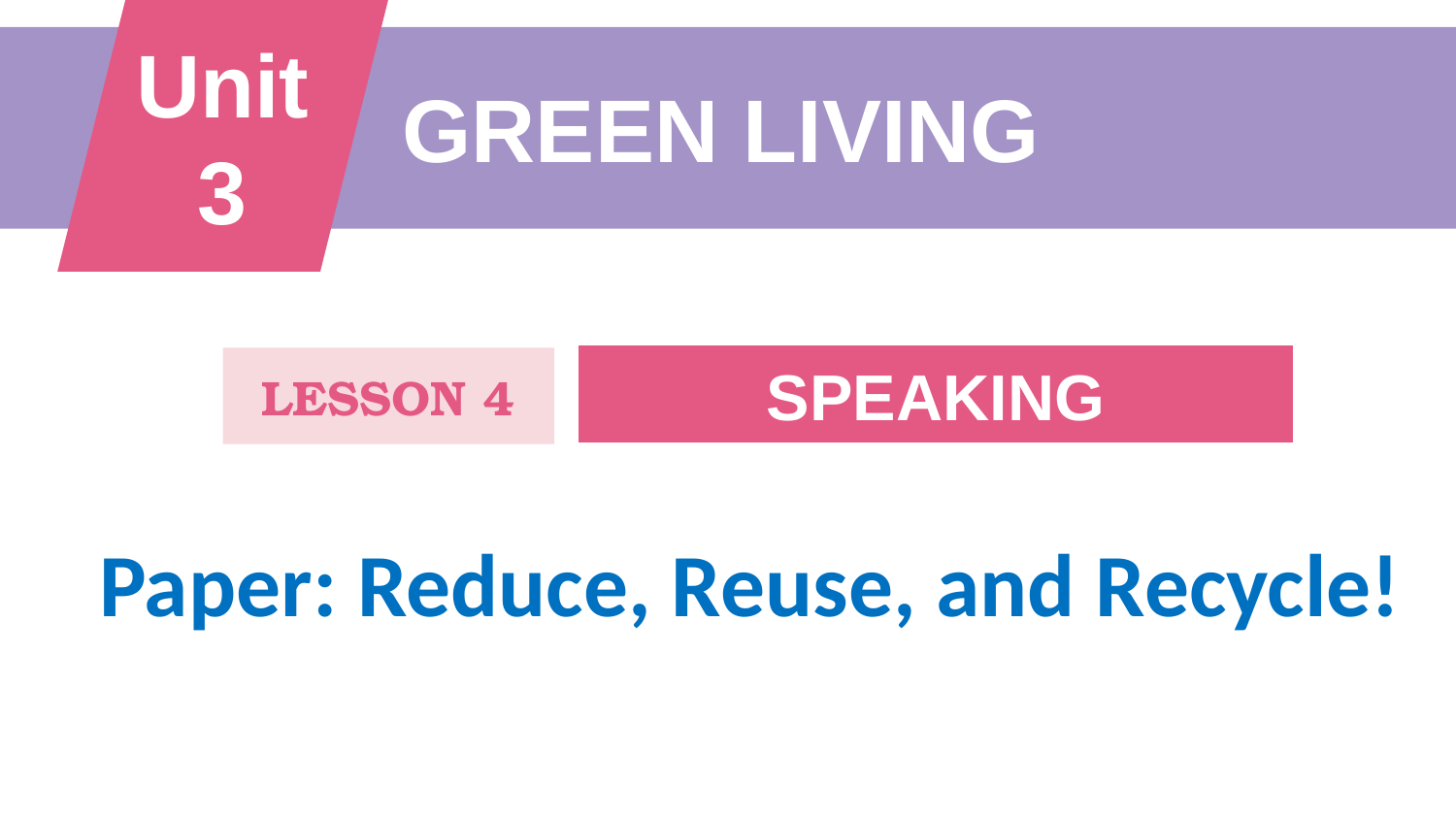

Unit 3

GREEN LIVING
SPEAKING
LESSON 4
Paper: Reduce, Reuse, and Recycle!